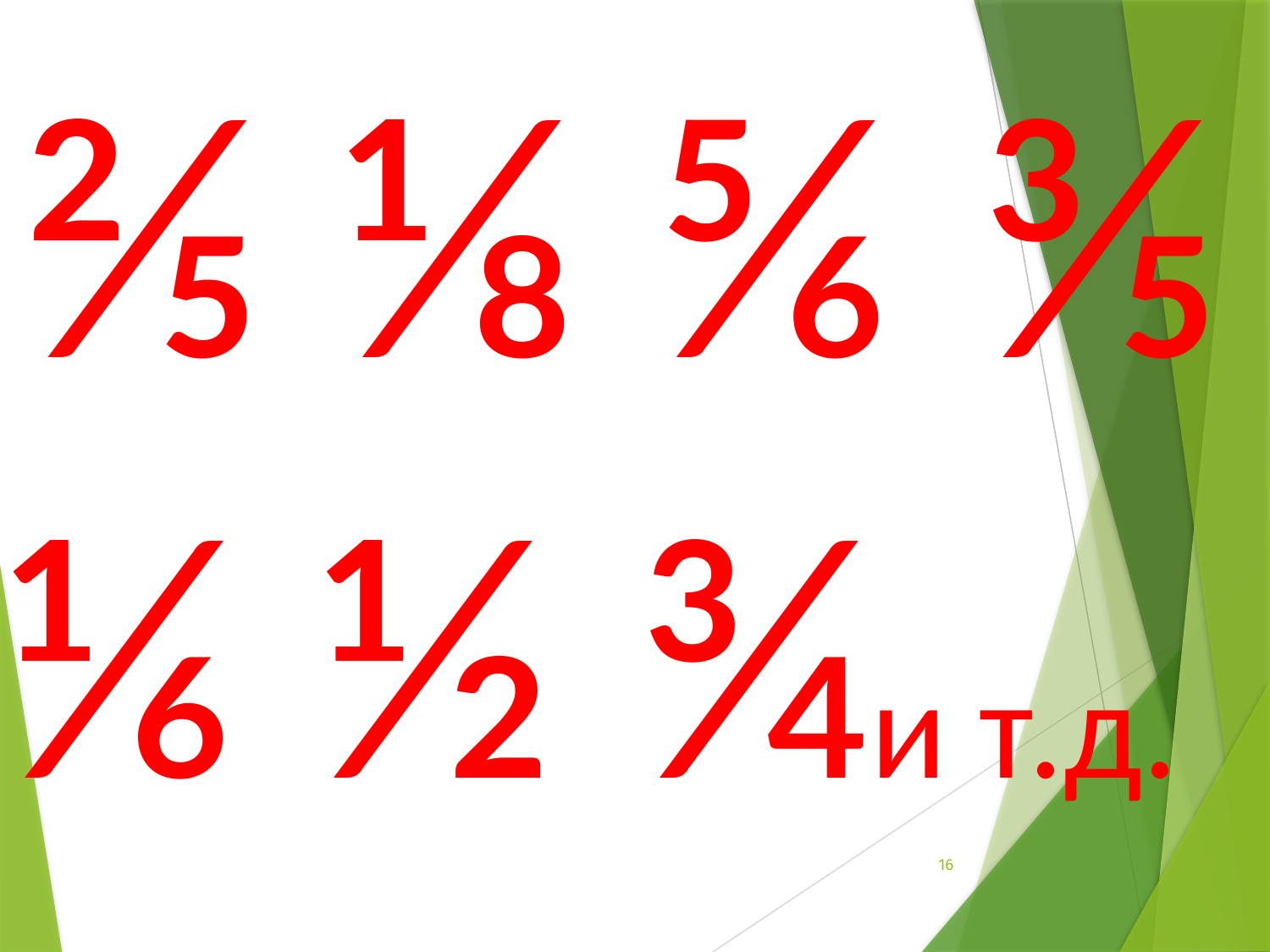

# ⅖ ⅛ ⅚ ⅗ ⅙ ½ ¾и т.д.
16